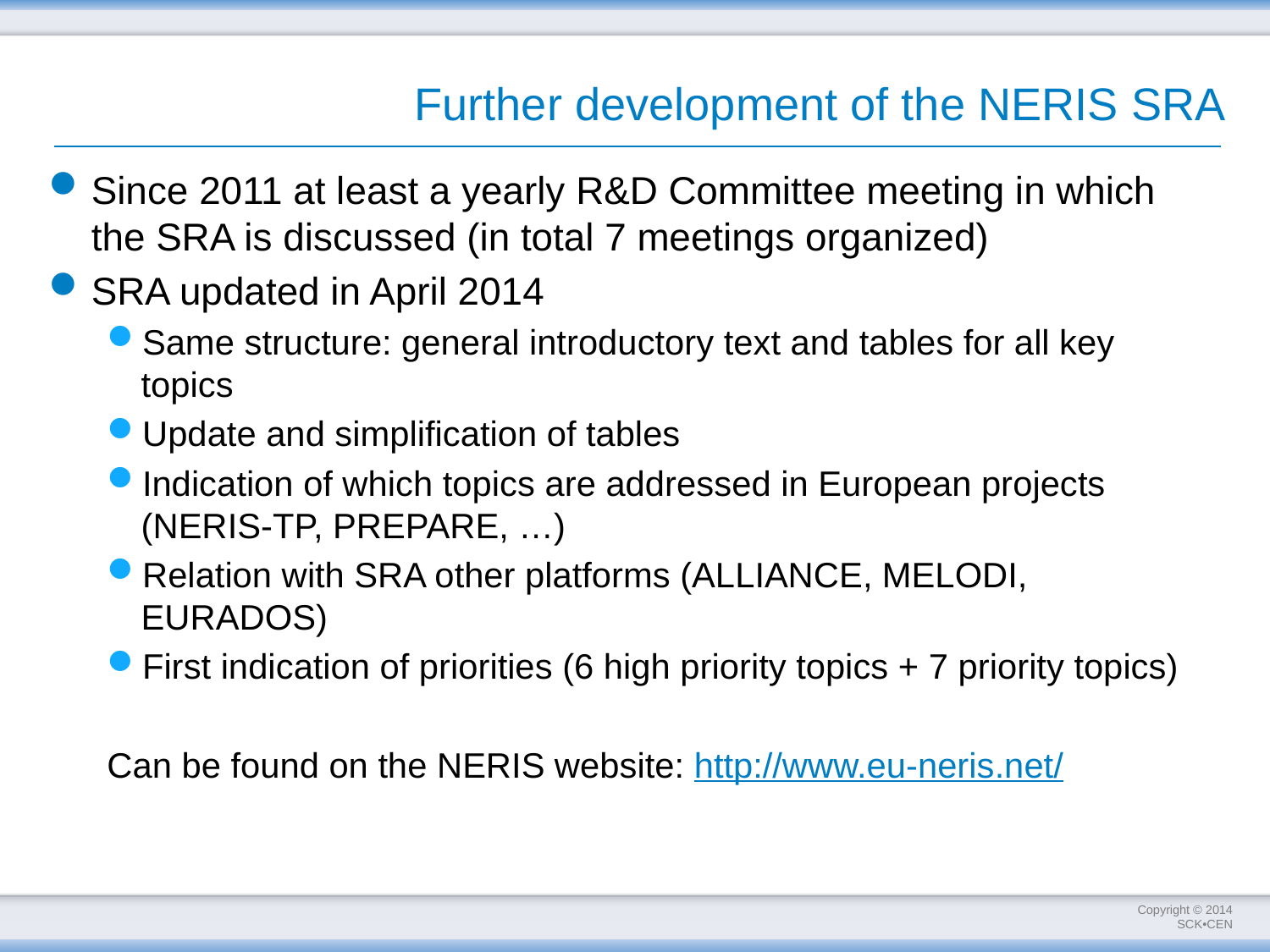

# Further development of the NERIS SRA
Since 2011 at least a yearly R&D Committee meeting in which the SRA is discussed (in total 7 meetings organized)
SRA updated in April 2014
Same structure: general introductory text and tables for all key topics
Update and simplification of tables
Indication of which topics are addressed in European projects (NERIS-TP, PREPARE, …)
Relation with SRA other platforms (ALLIANCE, MELODI, EURADOS)
First indication of priorities (6 high priority topics + 7 priority topics)

Can be found on the NERIS website: http://www.eu-neris.net/